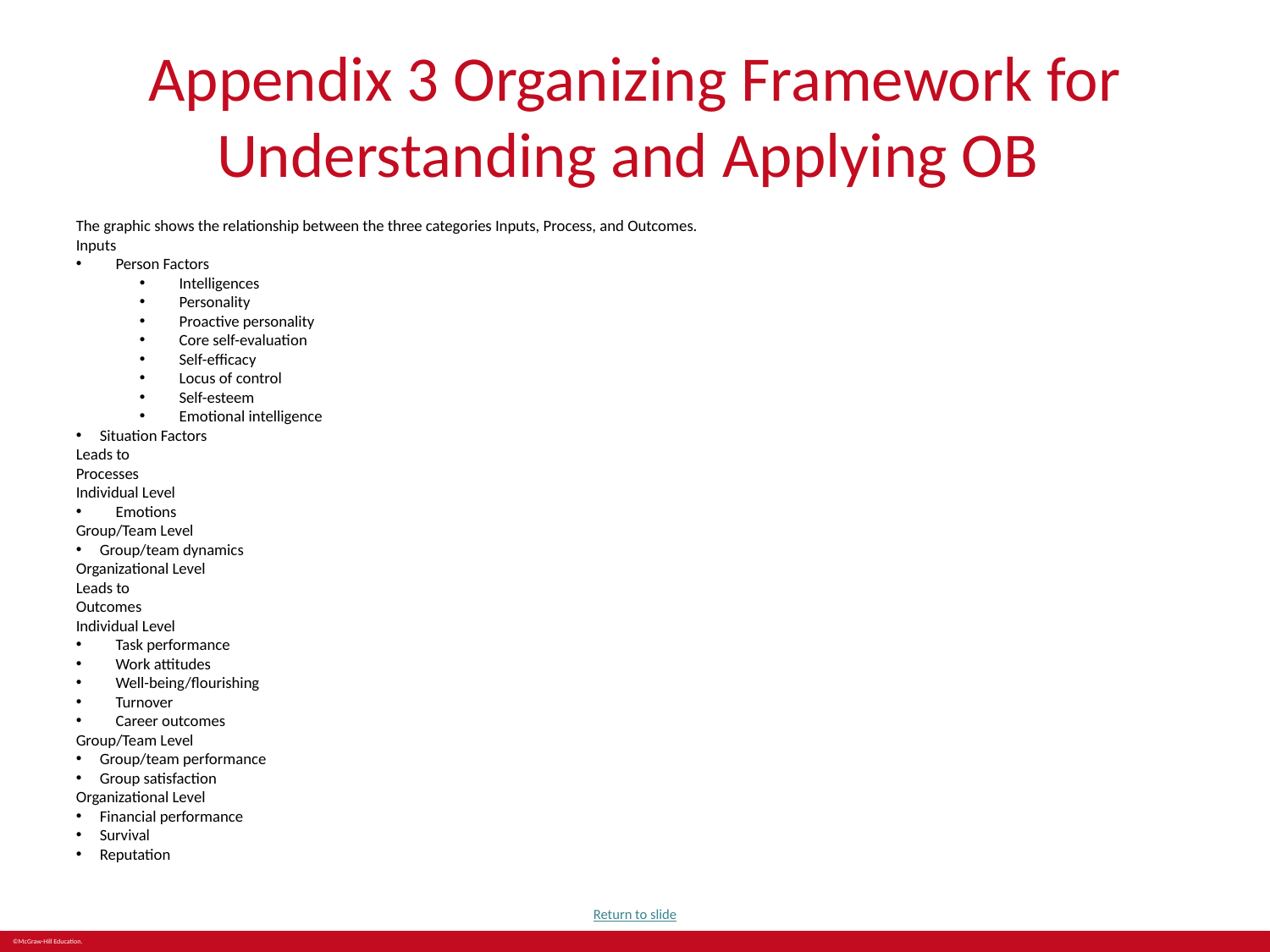

# Appendix 3 Organizing Framework for Understanding and Applying OB
The graphic shows the relationship between the three categories Inputs, Process, and Outcomes.
Inputs
Person Factors
Intelligences
Personality
Proactive personality
Core self-evaluation
Self-efficacy
Locus of control
Self-esteem
Emotional intelligence
Situation Factors
Leads to
Processes
Individual Level
Emotions
Group/Team Level
Group/team dynamics
Organizational Level
Leads to
Outcomes
Individual Level
Task performance
Work attitudes
Well-being/flourishing
Turnover
Career outcomes
Group/Team Level
Group/team performance
Group satisfaction
Organizational Level
Financial performance
Survival
Reputation
Return to slide